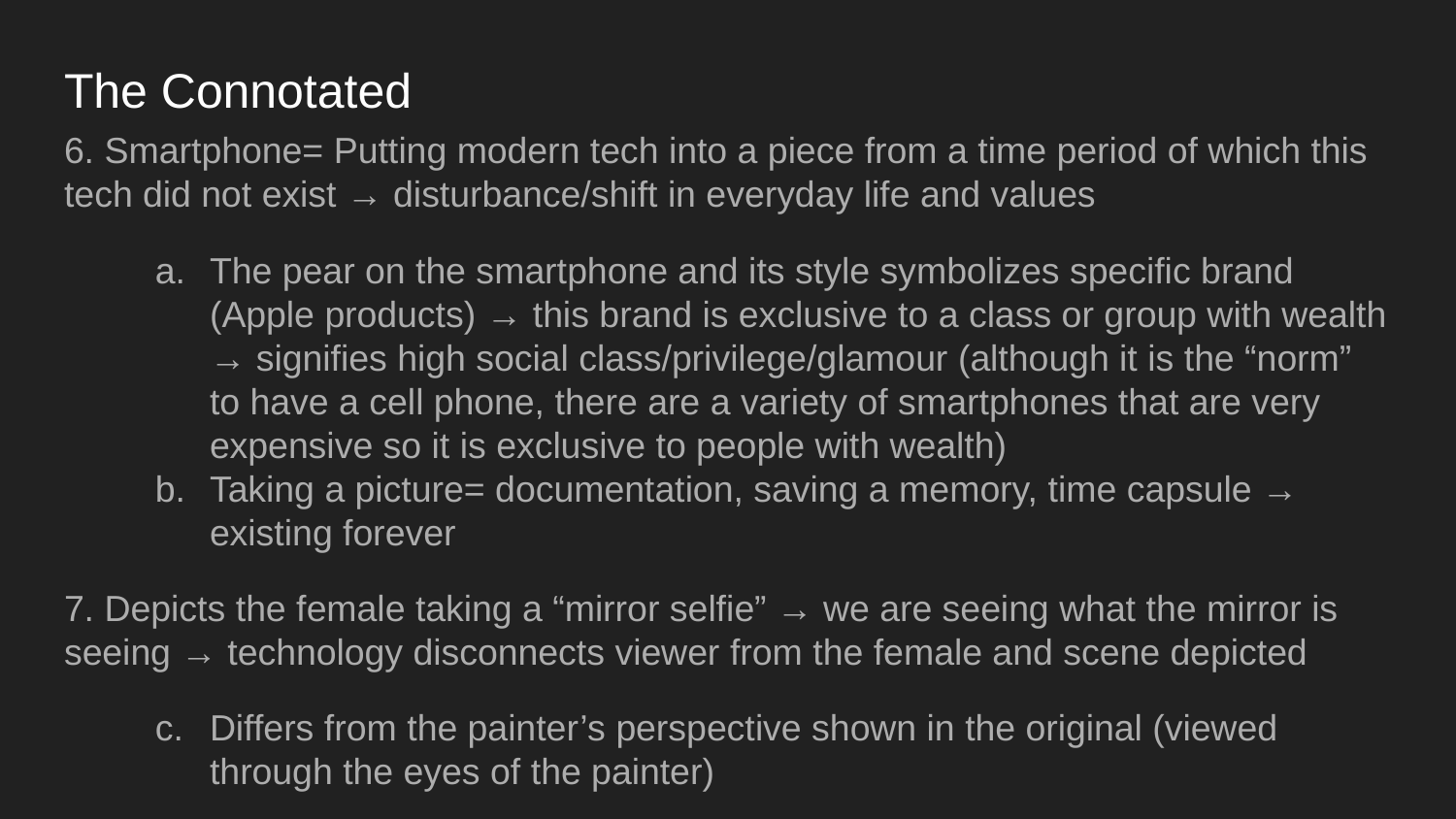

# The Connotated

6. Smartphone= Putting modern tech into a piece from a time period of which this tech did not exist → disturbance/shift in everyday life and values
The pear on the smartphone and its style symbolizes specific brand (Apple products) → this brand is exclusive to a class or group with wealth → signifies high social class/privilege/glamour (although it is the “norm” to have a cell phone, there are a variety of smartphones that are very expensive so it is exclusive to people with wealth)
Taking a picture= documentation, saving a memory, time capsule → existing forever
7. Depicts the female taking a “mirror selfie” → we are seeing what the mirror is seeing → technology disconnects viewer from the female and scene depicted
Differs from the painter’s perspective shown in the original (viewed through the eyes of the painter)